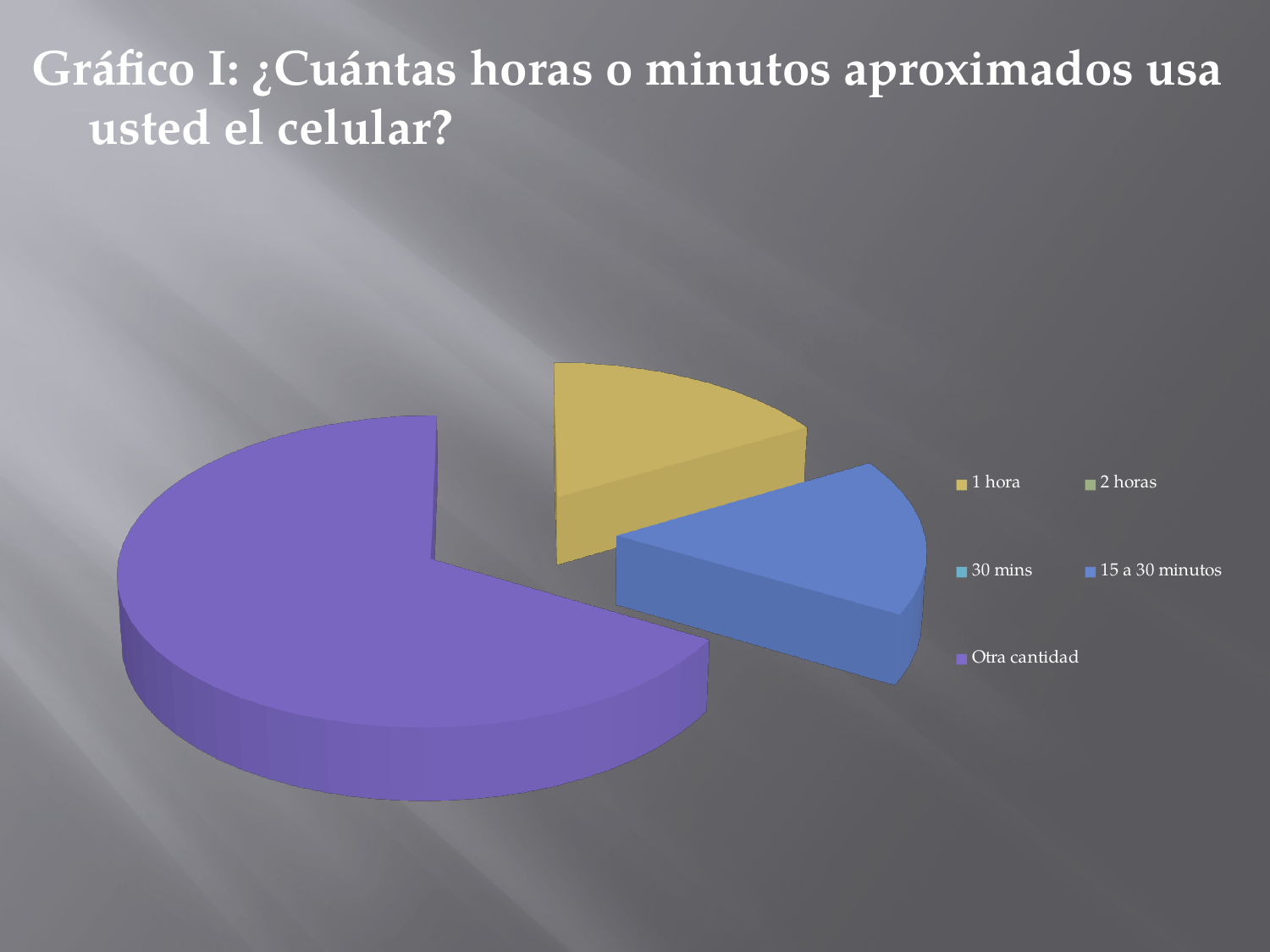

Gráfico I: ¿Cuántas horas o minutos aproximados usa usted el celular?

[unsupported chart]